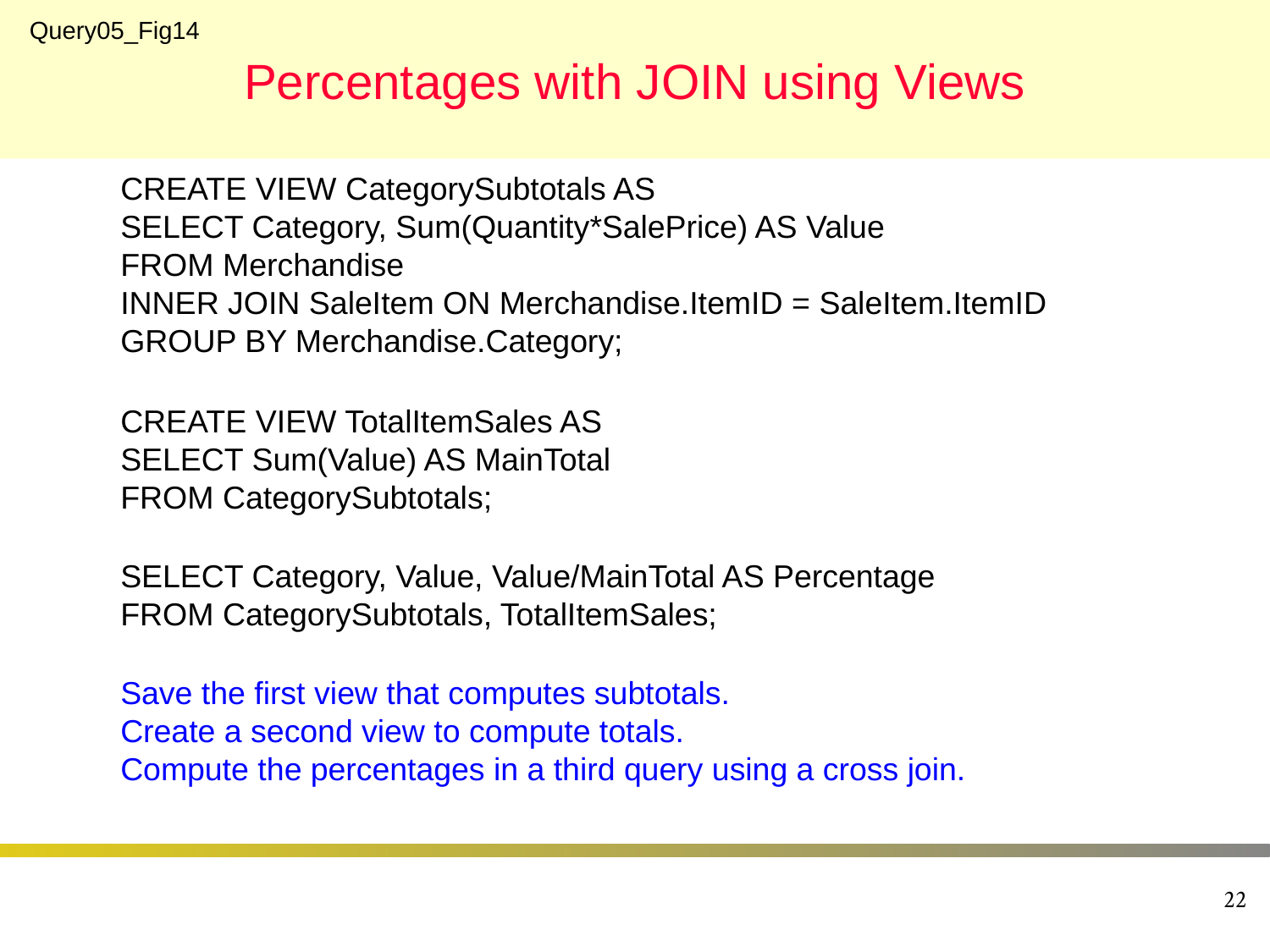

# Percentages with JOIN using Views
Query05_Fig14
CREATE VIEW CategorySubtotals AS
SELECT Category, Sum(Quantity*SalePrice) AS Value
FROM Merchandise
INNER JOIN SaleItem ON Merchandise.ItemID = SaleItem.ItemID
GROUP BY Merchandise.Category;
CREATE VIEW TotalItemSales AS
SELECT Sum(Value) AS MainTotal
FROM CategorySubtotals;
SELECT Category, Value, Value/MainTotal AS Percentage
FROM CategorySubtotals, TotalItemSales;
Save the first view that computes subtotals.
Create a second view to compute totals.
Compute the percentages in a third query using a cross join.
22